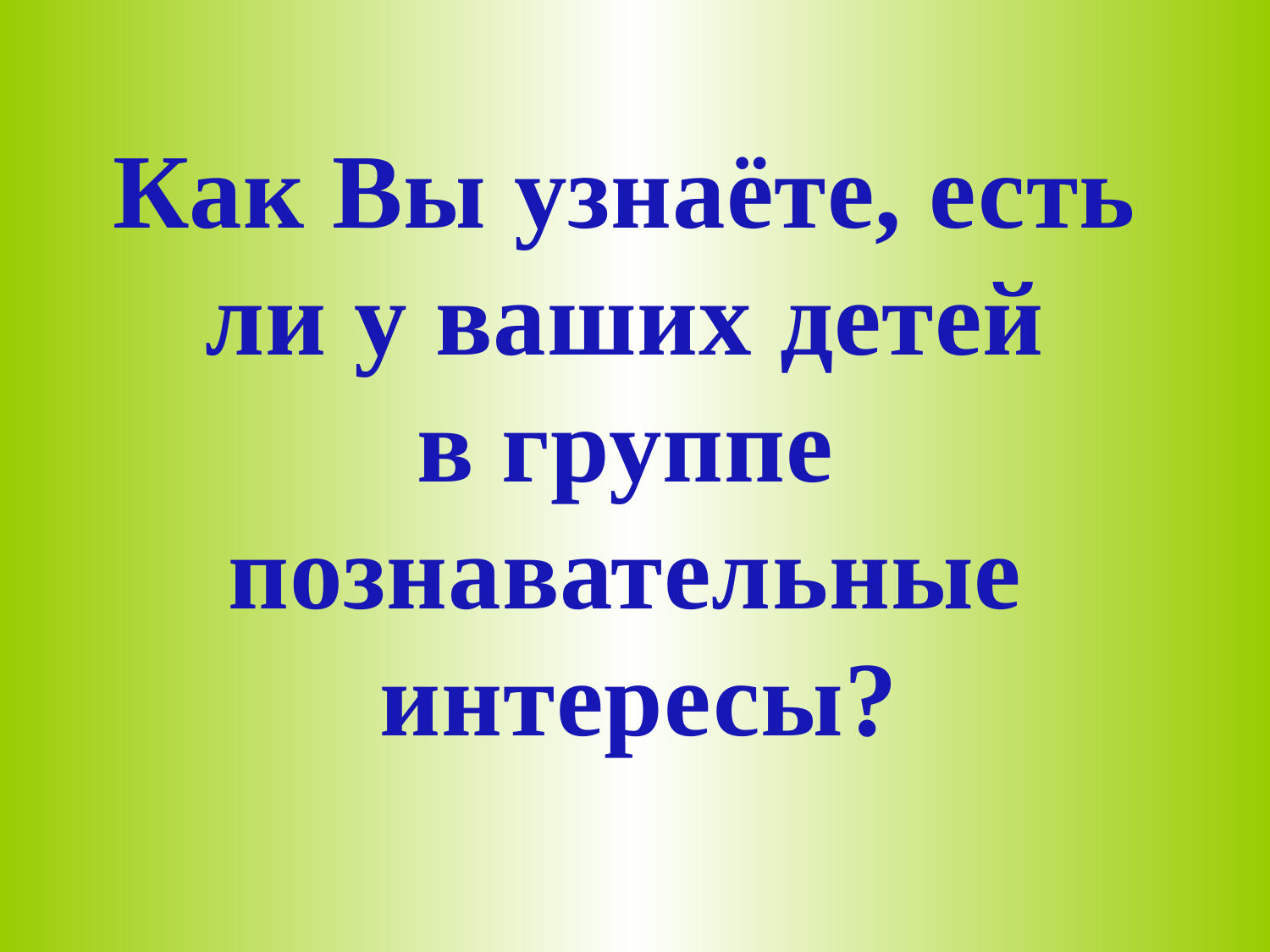

Как Вы узнаёте, есть
ли у ваших детей
в группе
познавательные
интересы?